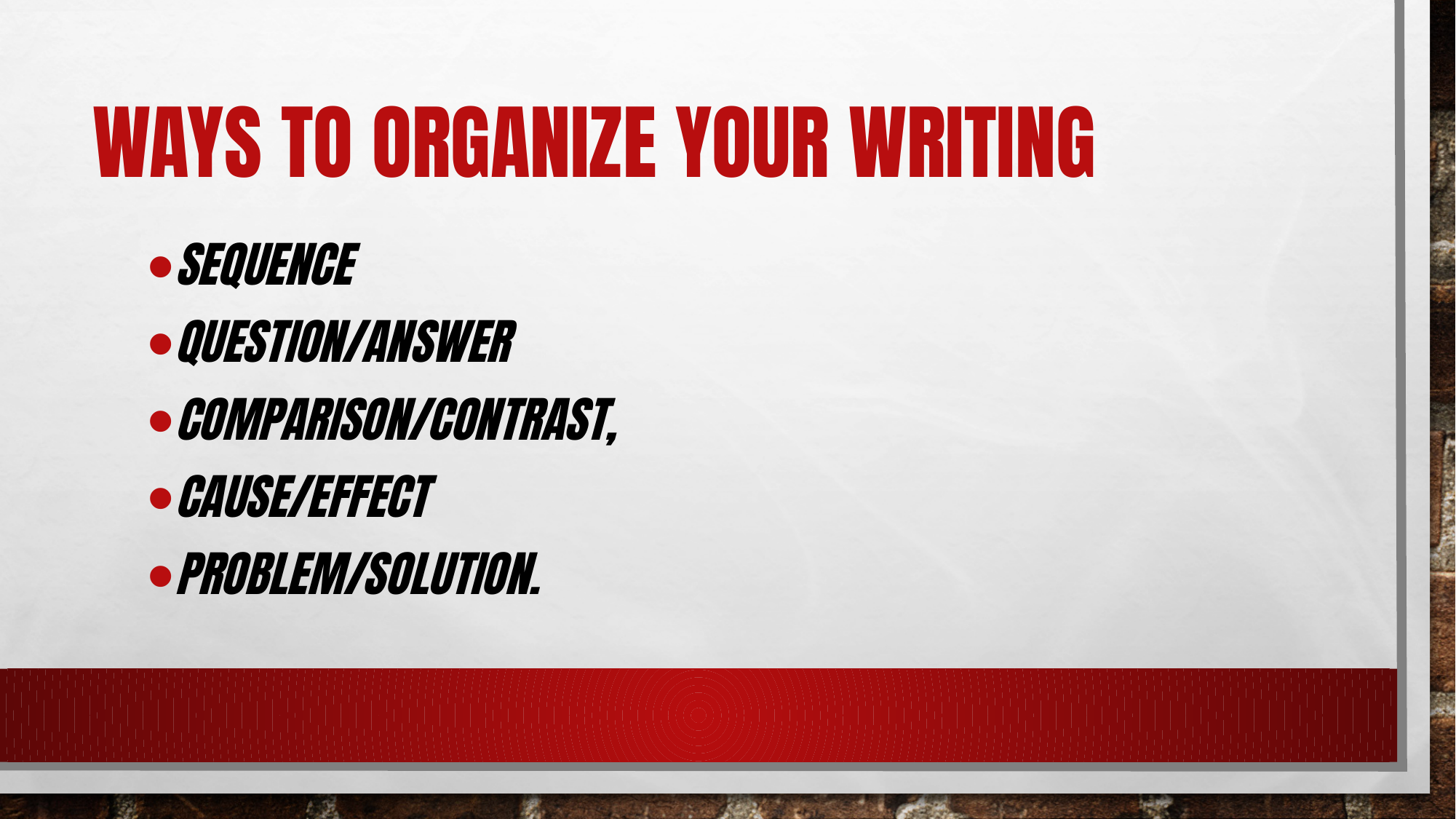

# Ways to Organize your writing
sequence
question/answer
comparison/contrast,
cause/effect
problem/solution.